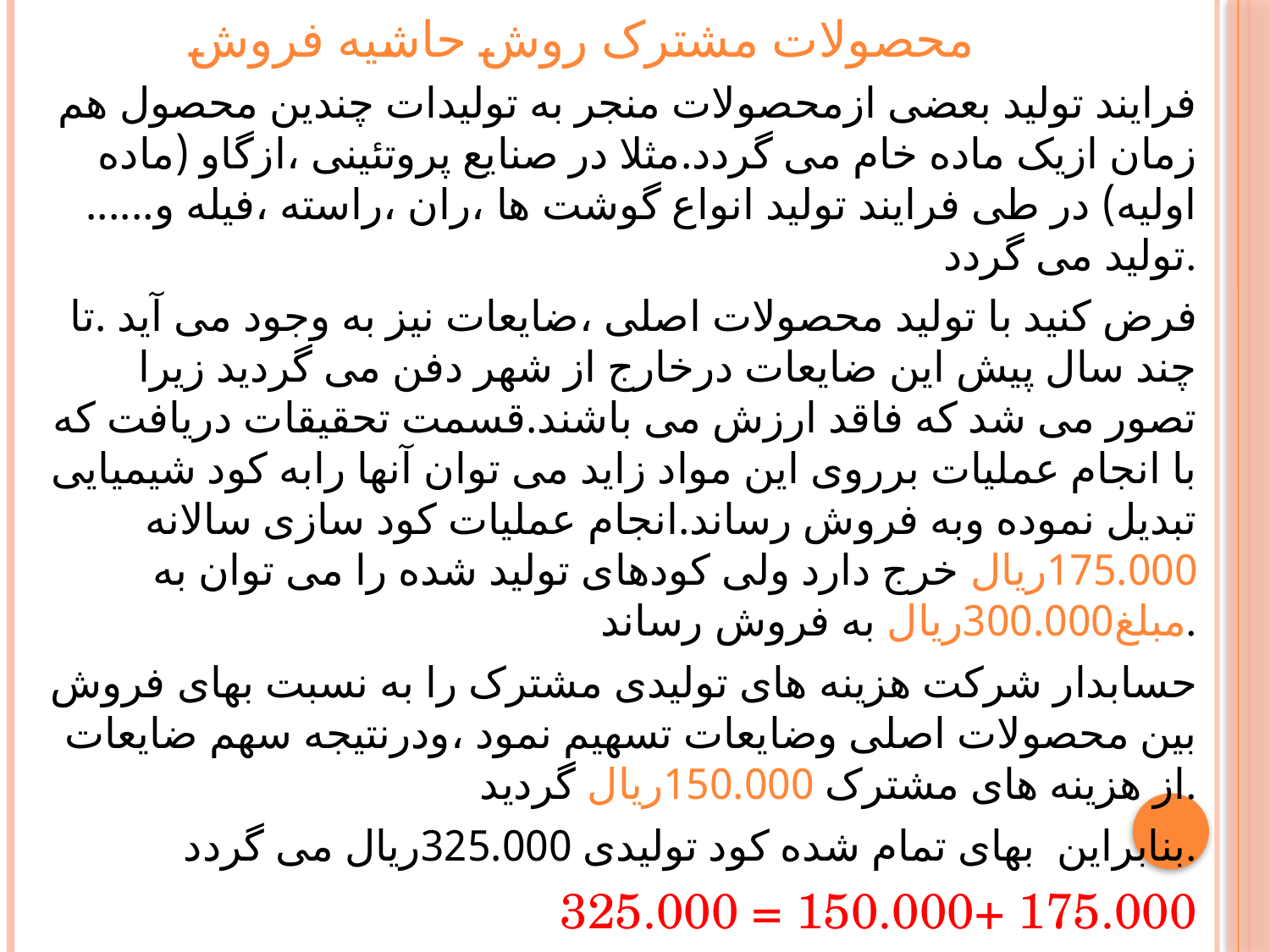

# محصولات مشترک روش حاشیه فروش
فرایند تولید بعضی ازمحصولات منجر به تولیدات چندین محصول هم زمان ازیک ماده خام می گردد.مثلا در صنایع پروتئینی ،ازگاو (ماده اولیه) در طی فرایند تولید انواع گوشت ها ،ران ،راسته ،فیله و...... تولید می گردد.
فرض کنید با تولید محصولات اصلی ،ضایعات نیز به وجود می آید .تا چند سال پیش این ضایعات درخارج از شهر دفن می گردید زیرا تصور می شد که فاقد ارزش می باشند.قسمت تحقیقات دریافت که با انجام عملیات برروی این مواد زاید می توان آنها رابه کود شیمیایی تبدیل نموده وبه فروش رساند.انجام عملیات کود سازی سالانه 175.000ریال خرج دارد ولی کودهای تولید شده را می توان به مبلغ300.000ریال به فروش رساند.
حسابدار شرکت هزینه های تولیدی مشترک را به نسبت بهای فروش بین محصولات اصلی وضایعات تسهیم نمود ،ودرنتیجه سهم ضایعات از هزینه های مشترک 150.000ریال گردید.
بنابراین  بهای تمام شده کود تولیدی 325.000ریال می گردد.
         325.000 = 150.000+ 175.000
که در مقایسه با بهای فروش ز یان حاصل می شود(25.000)=325.000-300.00